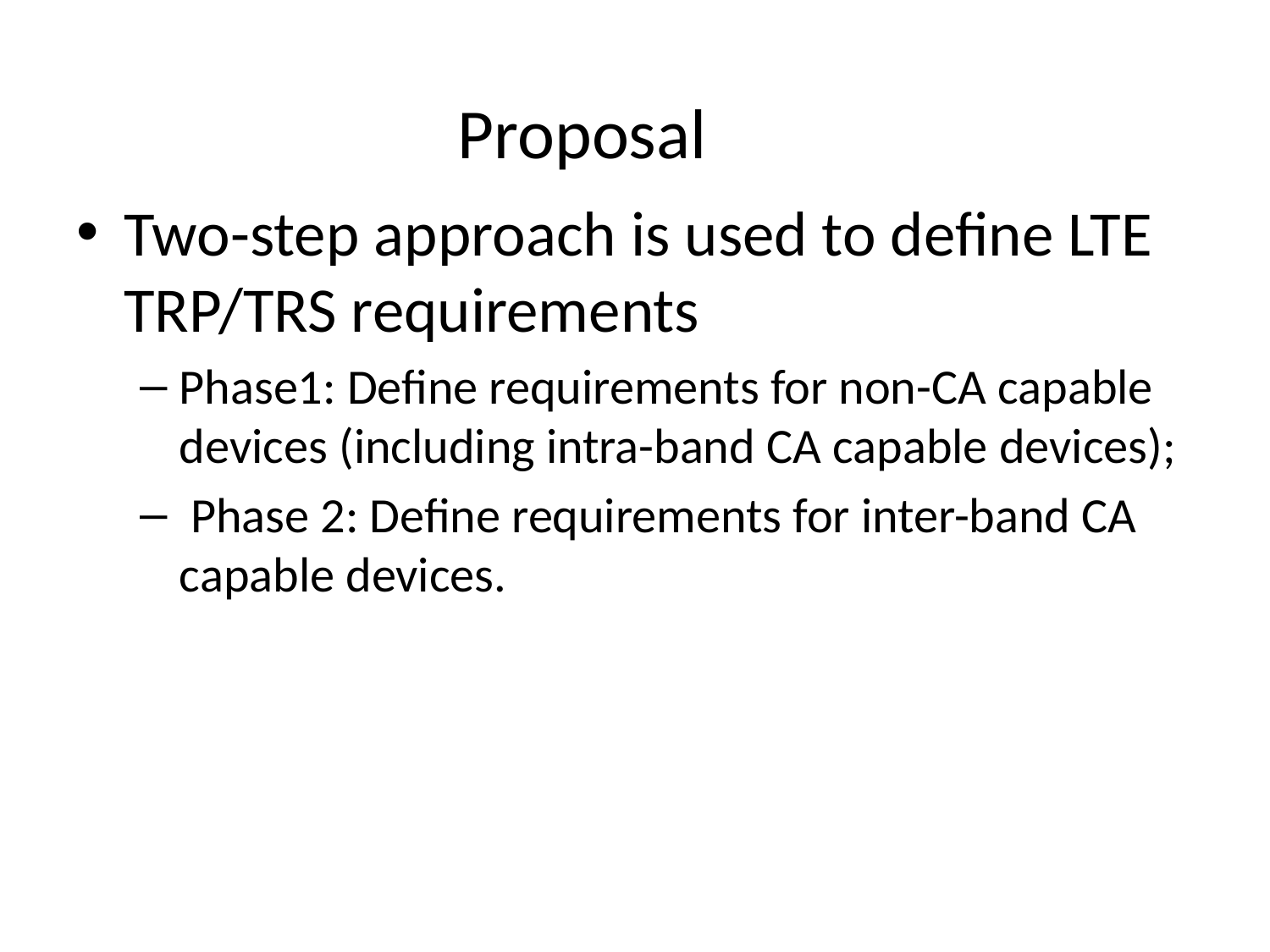

# Proposal
Two-step approach is used to define LTE TRP/TRS requirements
Phase1: Define requirements for non-CA capable devices (including intra-band CA capable devices);
 Phase 2: Define requirements for inter-band CA capable devices.